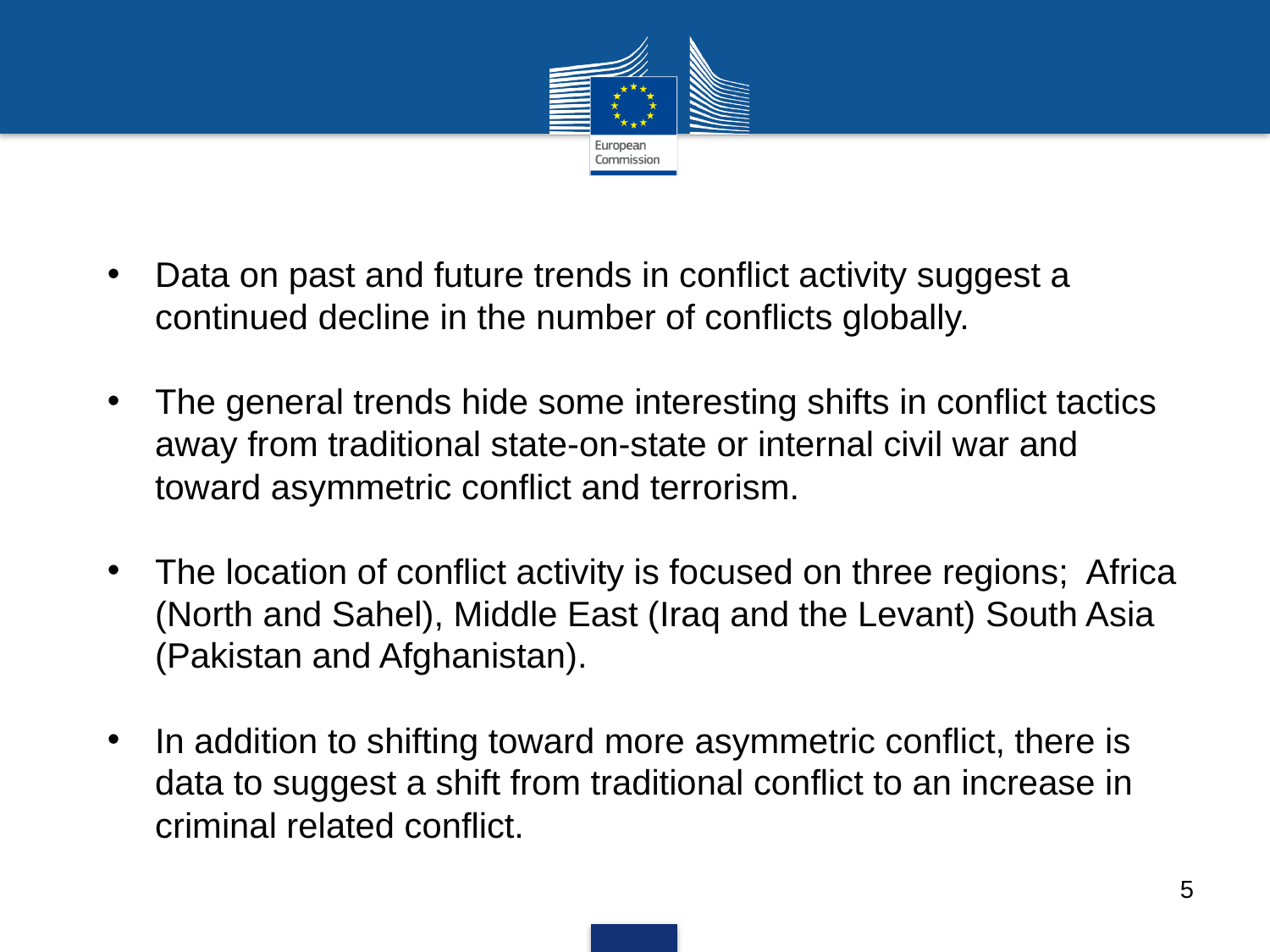

Data on past and future trends in conflict activity suggest a continued decline in the number of conflicts globally.

The general trends hide some interesting shifts in conflict tactics away from traditional state-on-state or internal civil war and toward asymmetric conflict and terrorism.

The location of conflict activity is focused on three regions;  Africa (North and Sahel), Middle East (Iraq and the Levant) South Asia (Pakistan and Afghanistan).

In addition to shifting toward more asymmetric conflict, there is data to suggest a shift from traditional conflict to an increase in criminal related conflict.
5